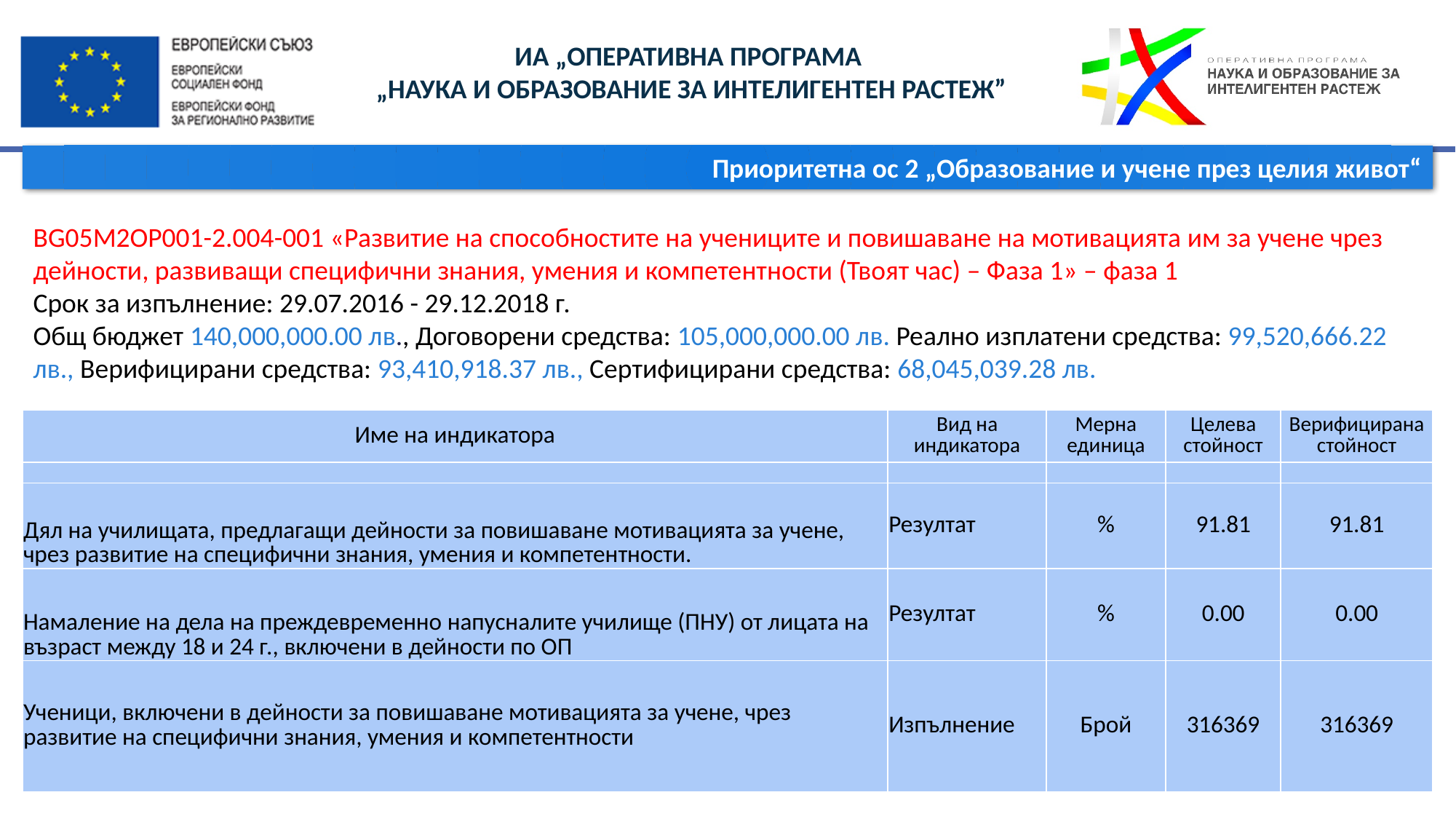

Приоритетна ос 2 „Образование и учене през целия живот“
BG05M2OP001-2.004-001 «Развитие на способностите на учениците и повишаване на мотивацията им за учене чрез дейности, развиващи специфични знания, умения и компетентности (Твоят час) – Фаза 1» – фаза 1
Срок за изпълнение: 29.07.2016 - 29.12.2018 г.
Общ бюджет 140,000,000.00 лв., Договорени средства: 105,000,000.00 лв. Реално изплатени средства: 99,520,666.22 лв., Верифицирани средства: 93,410,918.37 лв., Сертифицирани средства: 68,045,039.28 лв.
| Име на индикатора | Вид на индикатора | Мерна единица | Целева стойност | Верифицирана стойност |
| --- | --- | --- | --- | --- |
|  |  |  |  |  |
| Дял на училищата, предлагащи дейности за повишаване мотивацията за учене, чрез развитие на специфични знания, умения и компетентности. | Резултат | % | 91.81 | 91.81 |
| Намаление на дела на преждевременно напусналите училище (ПНУ) от лицата на възраст между 18 и 24 г., включени в дейности по ОП | Резултат | % | 0.00 | 0.00 |
| Ученици, включени в дейности за повишаване мотивацията за учене, чрез развитие на специфични знания, умения и компетентности | Изпълнение | Брой | 316369 | 316369 |